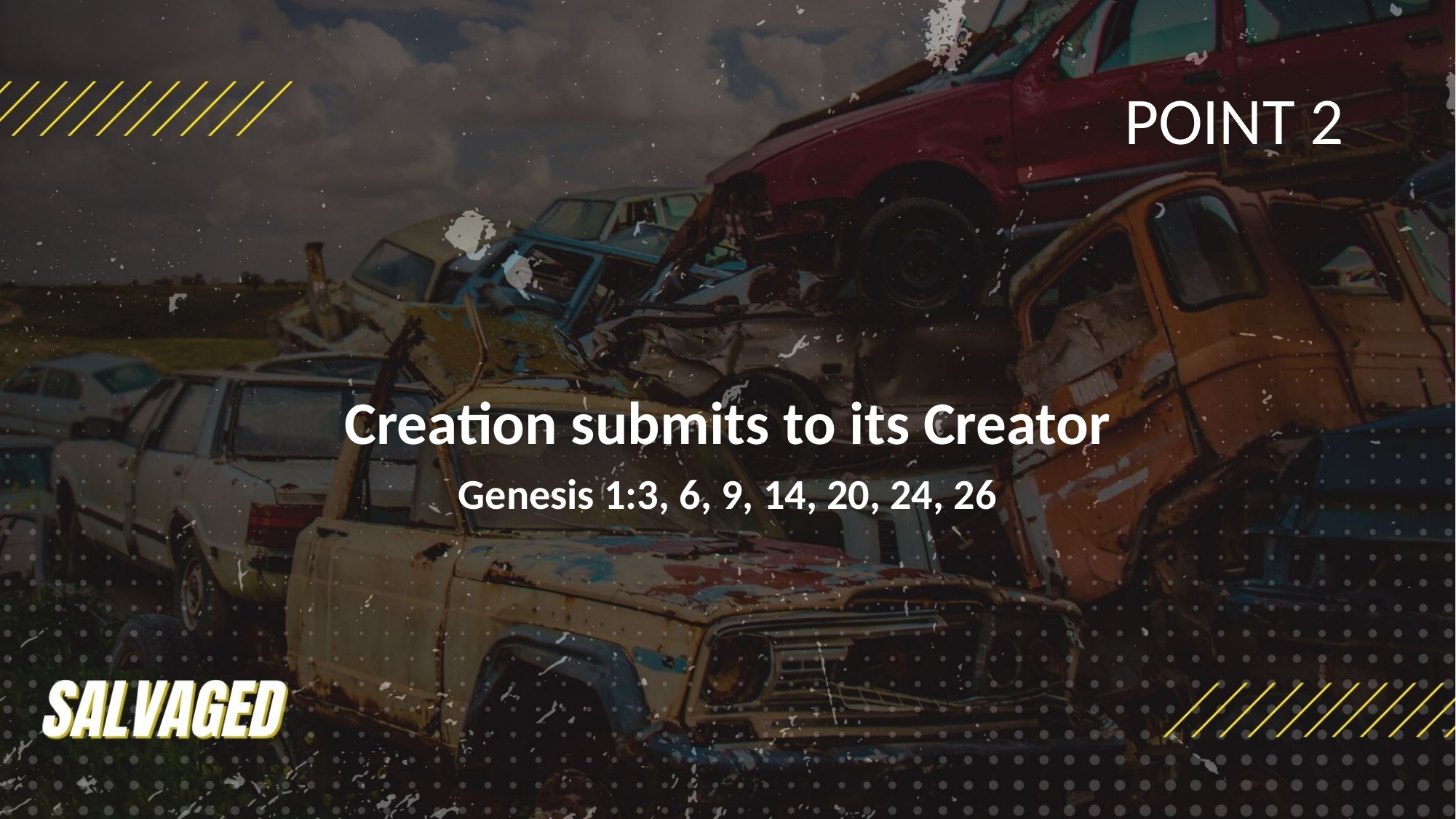

# POINT 2

Creation submits to its Creator
Genesis 1:3, 6, 9, 14, 20, 24, 26